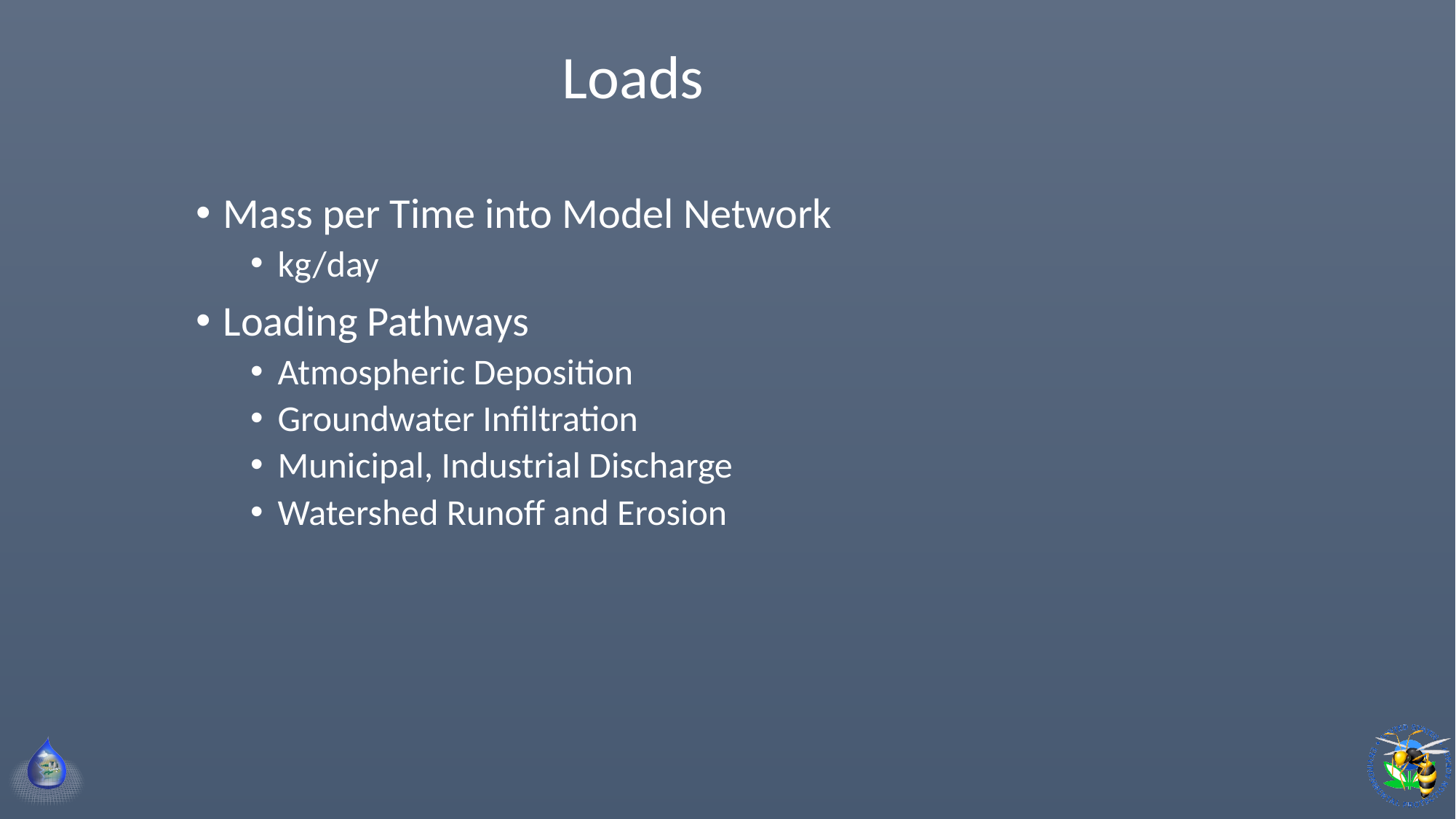

# Loads
Mass per Time into Model Network
kg/day
Loading Pathways
Atmospheric Deposition
Groundwater Infiltration
Municipal, Industrial Discharge
Watershed Runoff and Erosion